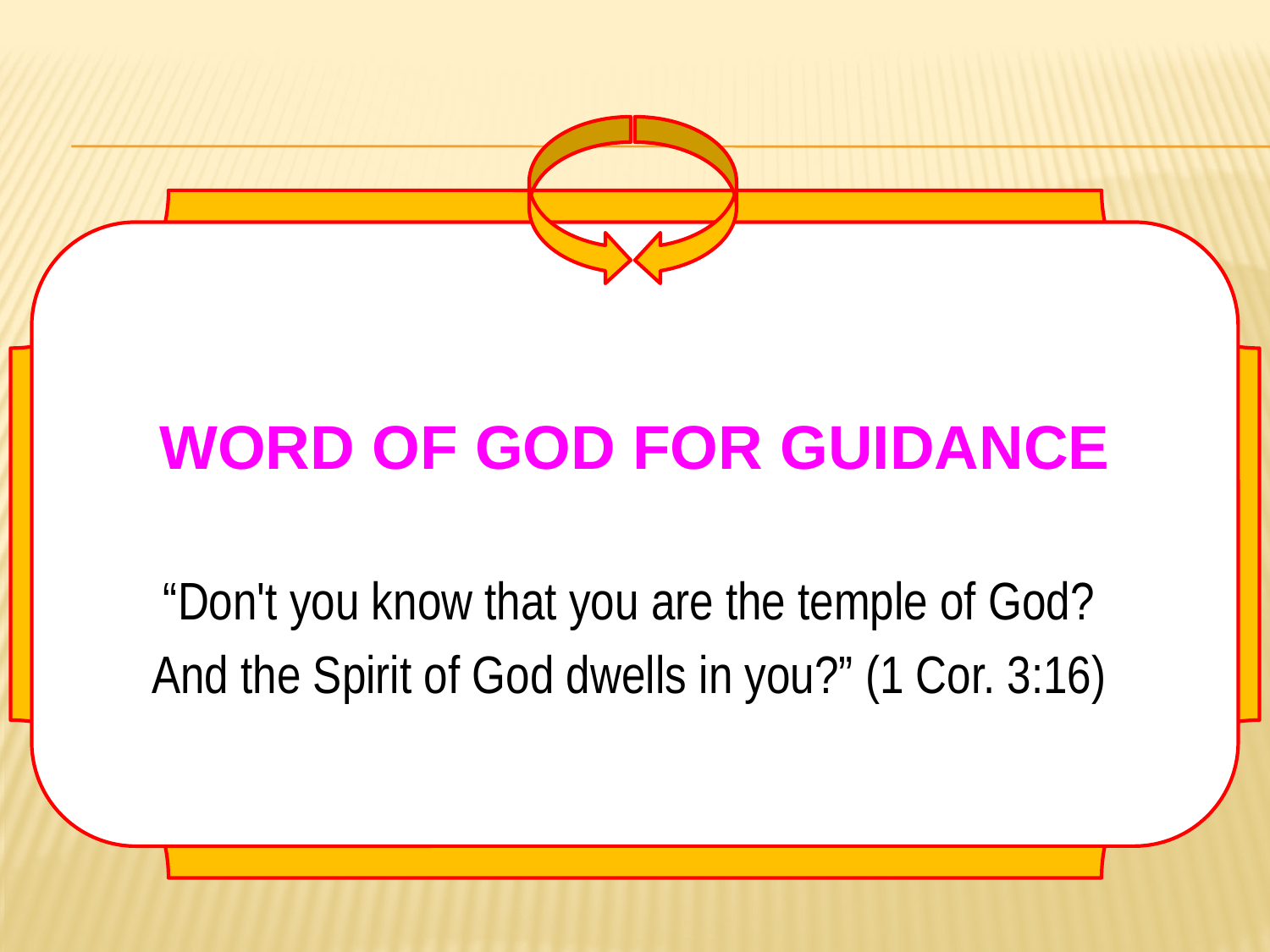

# WORD OF GOD FOR GUIDANCE
“Don't you know that you are the temple of God?
And the Spirit of God dwells in you?” (1 Cor. 3:16)